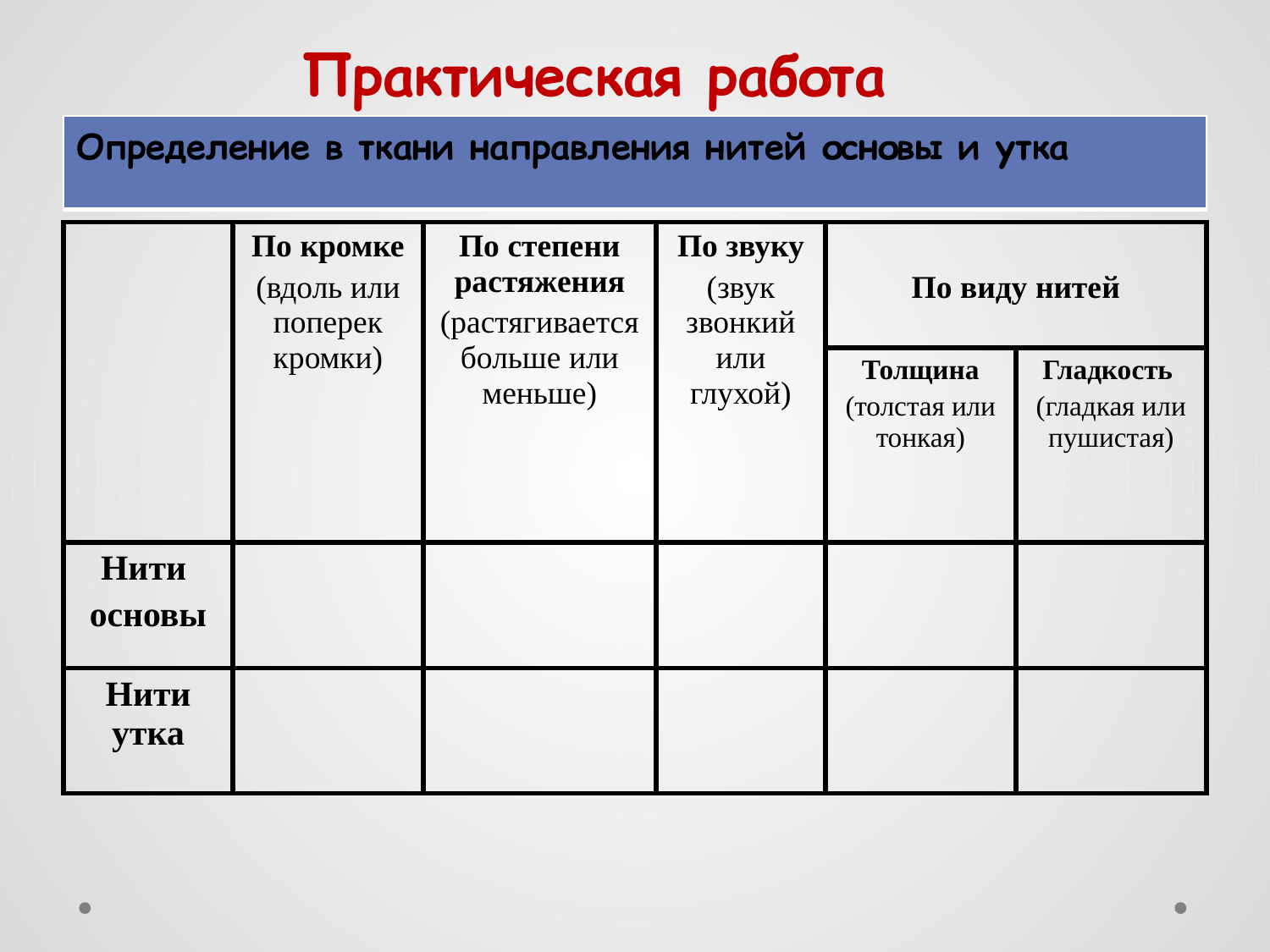

| Определение в ткани направления нитей основы и утка |
| --- |
# Практическая работа
|  | По кромке (вдоль или поперек кромки) | По степени растяжения (растягивается больше или меньше) | По звуку (звук звонкий или глухой) | По виду нитей |  |
| --- | --- | --- | --- | --- | --- |
|  |  |  |  | Толщина (толстая или тонкая) | Гладкость (гладкая или пушистая) |
| Нити основы |  |  |  |  |  |
| Нити утка |  |  |  |  |  |